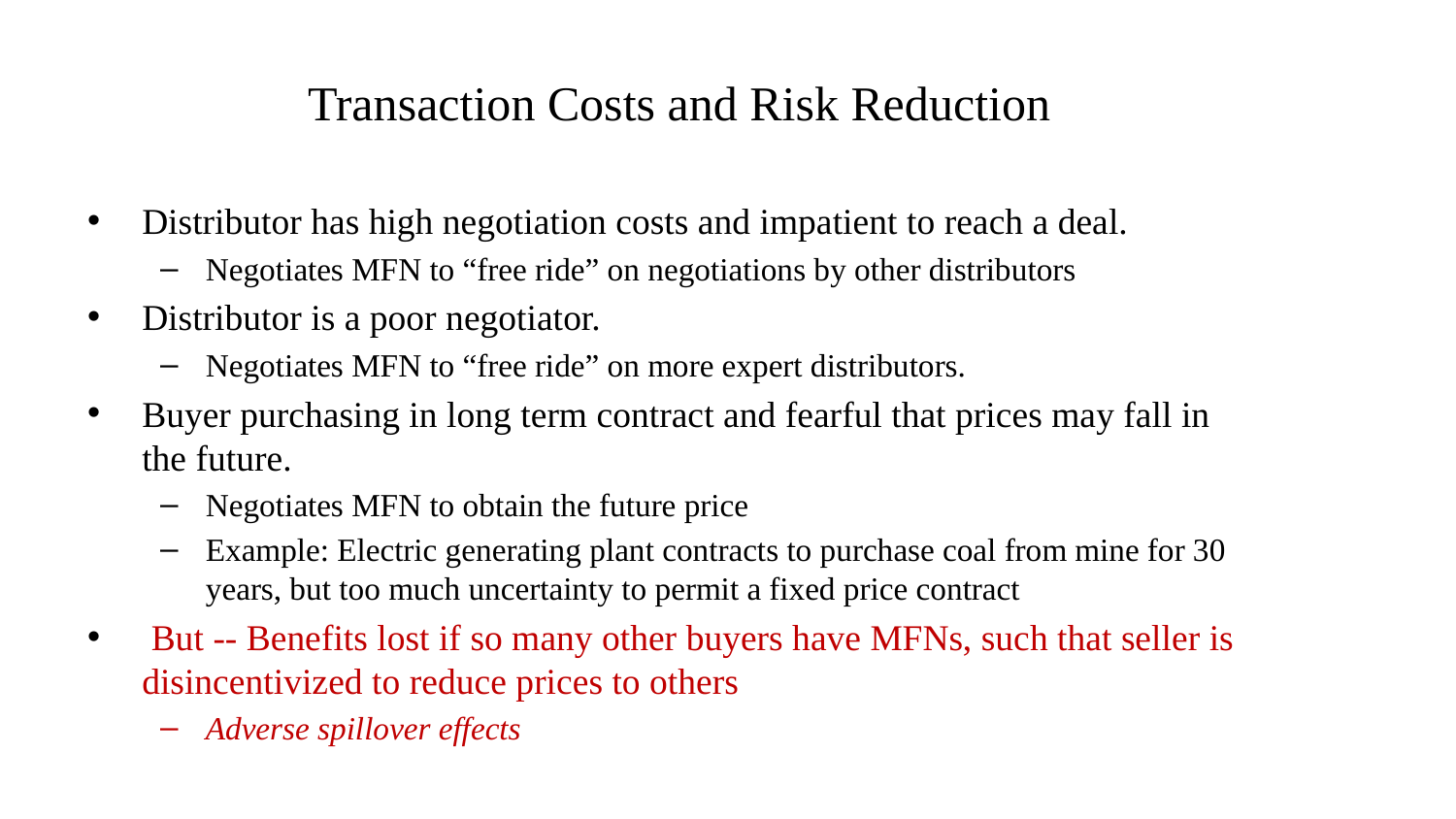

# Transaction Costs and Risk Reduction
Distributor has high negotiation costs and impatient to reach a deal.
Negotiates MFN to “free ride” on negotiations by other distributors
Distributor is a poor negotiator.
Negotiates MFN to “free ride” on more expert distributors.
Buyer purchasing in long term contract and fearful that prices may fall in the future.
Negotiates MFN to obtain the future price
Example: Electric generating plant contracts to purchase coal from mine for 30 years, but too much uncertainty to permit a fixed price contract
 But -- Benefits lost if so many other buyers have MFNs, such that seller is disincentivized to reduce prices to others
Adverse spillover effects